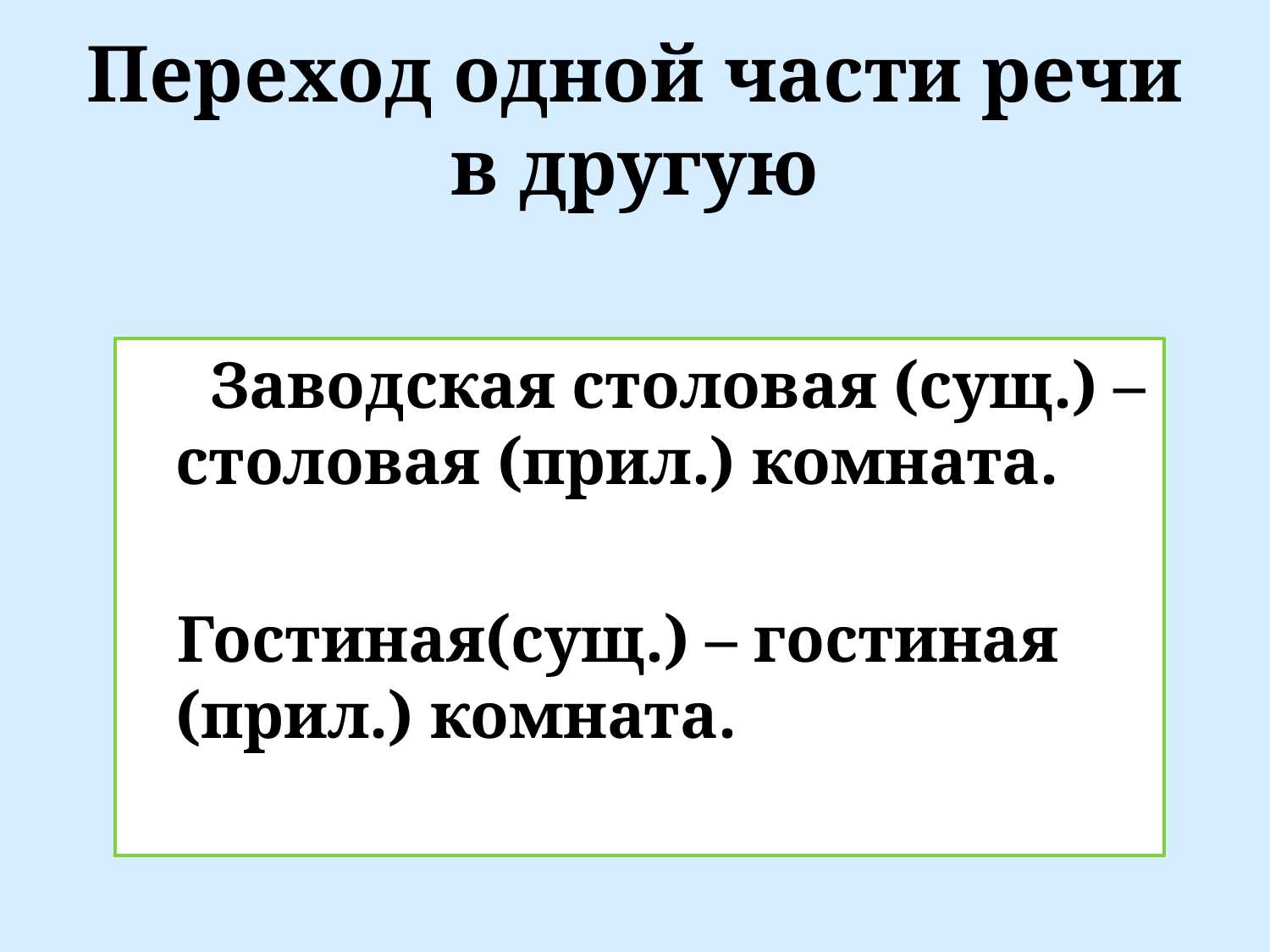

# Переход одной части речи в другую
     Заводская столовая (сущ.) – столовая (прил.) комната.

   Гостиная(сущ.) – гостиная (прил.) комната.